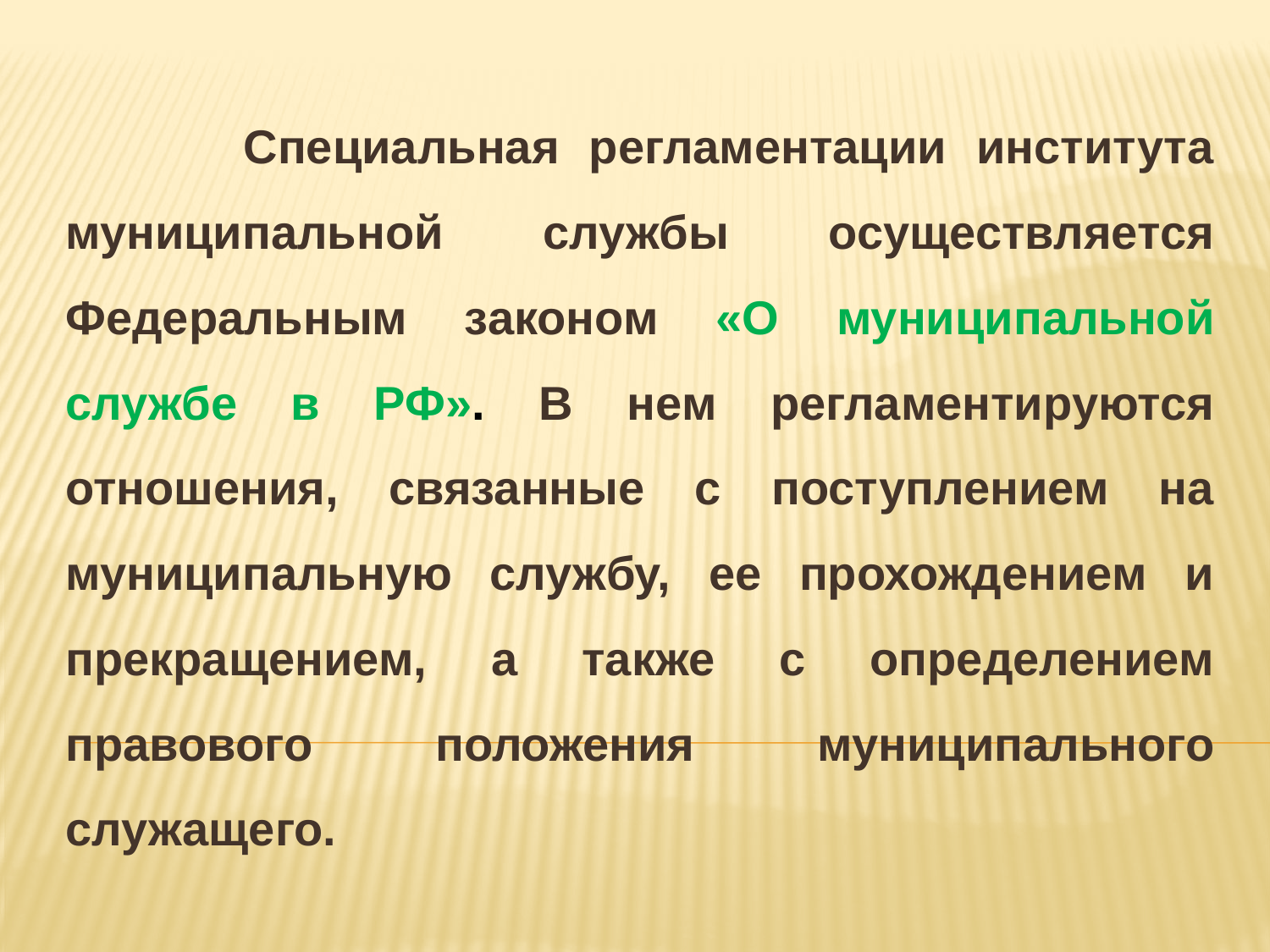

Специальная регламентации института муниципальной службы осуществляется Федеральным законом «О муниципальной службе в РФ». В нем регламентируются отношения, связанные с поступлением на муниципальную службу, ее прохождением и прекращением, а также с определением правового положения муниципального служащего.